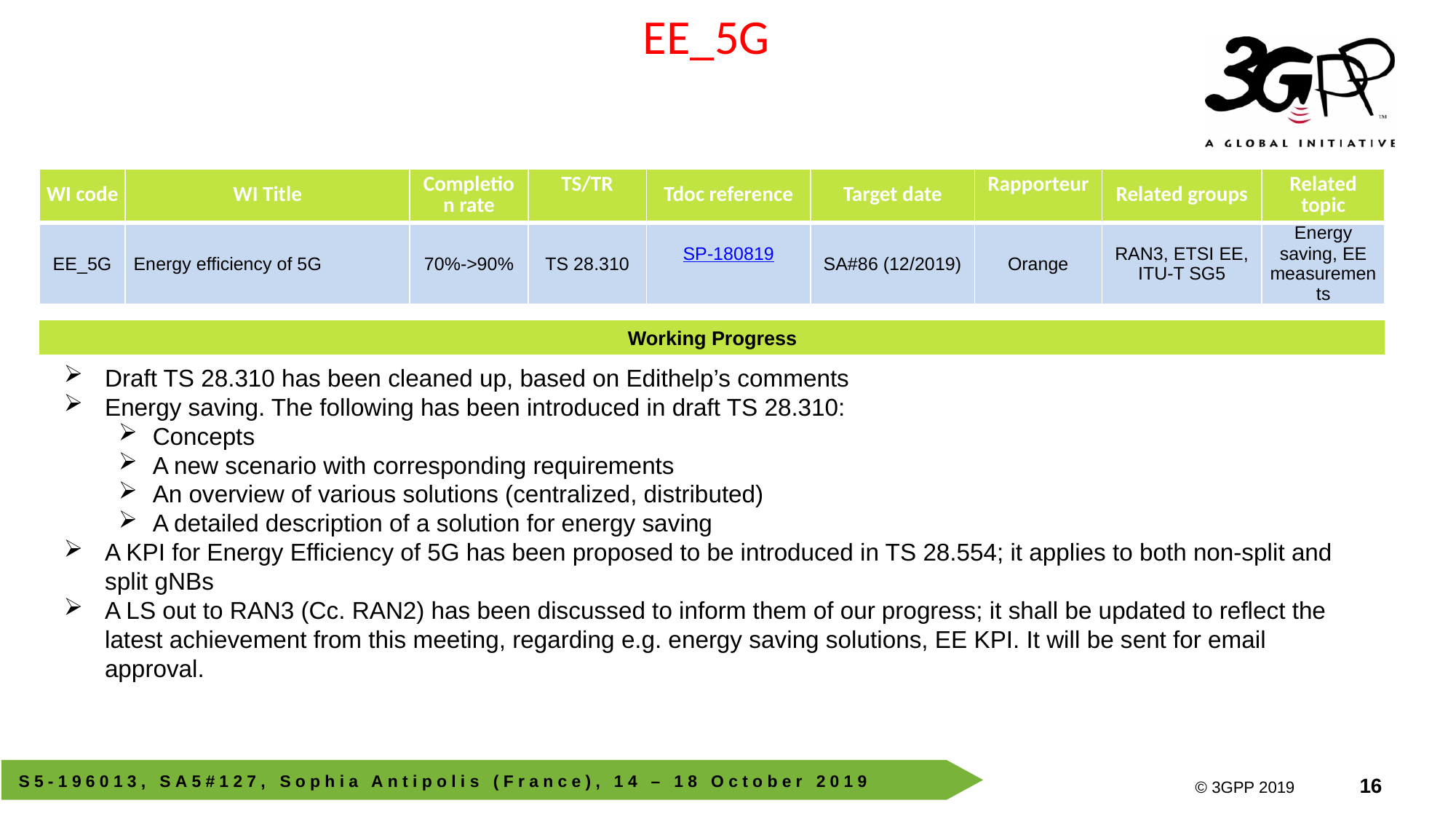

EE_5G
| WI code | WI Title | Completion rate | TS/TR | Tdoc reference | Target date | Rapporteur | Related groups | Related topic |
| --- | --- | --- | --- | --- | --- | --- | --- | --- |
| EE\_5G | Energy efficiency of 5G | 70%->90% | TS 28.310 | SP-180819 | SA#86 (12/2019) | Orange | RAN3, ETSI EE, ITU-T SG5 | Energy saving, EE measurements |
Working Progress
Draft TS 28.310 has been cleaned up, based on Edithelp’s comments
Energy saving. The following has been introduced in draft TS 28.310:
Concepts
A new scenario with corresponding requirements
An overview of various solutions (centralized, distributed)
A detailed description of a solution for energy saving
A KPI for Energy Efficiency of 5G has been proposed to be introduced in TS 28.554; it applies to both non-split and split gNBs
A LS out to RAN3 (Cc. RAN2) has been discussed to inform them of our progress; it shall be updated to reflect the latest achievement from this meeting, regarding e.g. energy saving solutions, EE KPI. It will be sent for email approval.